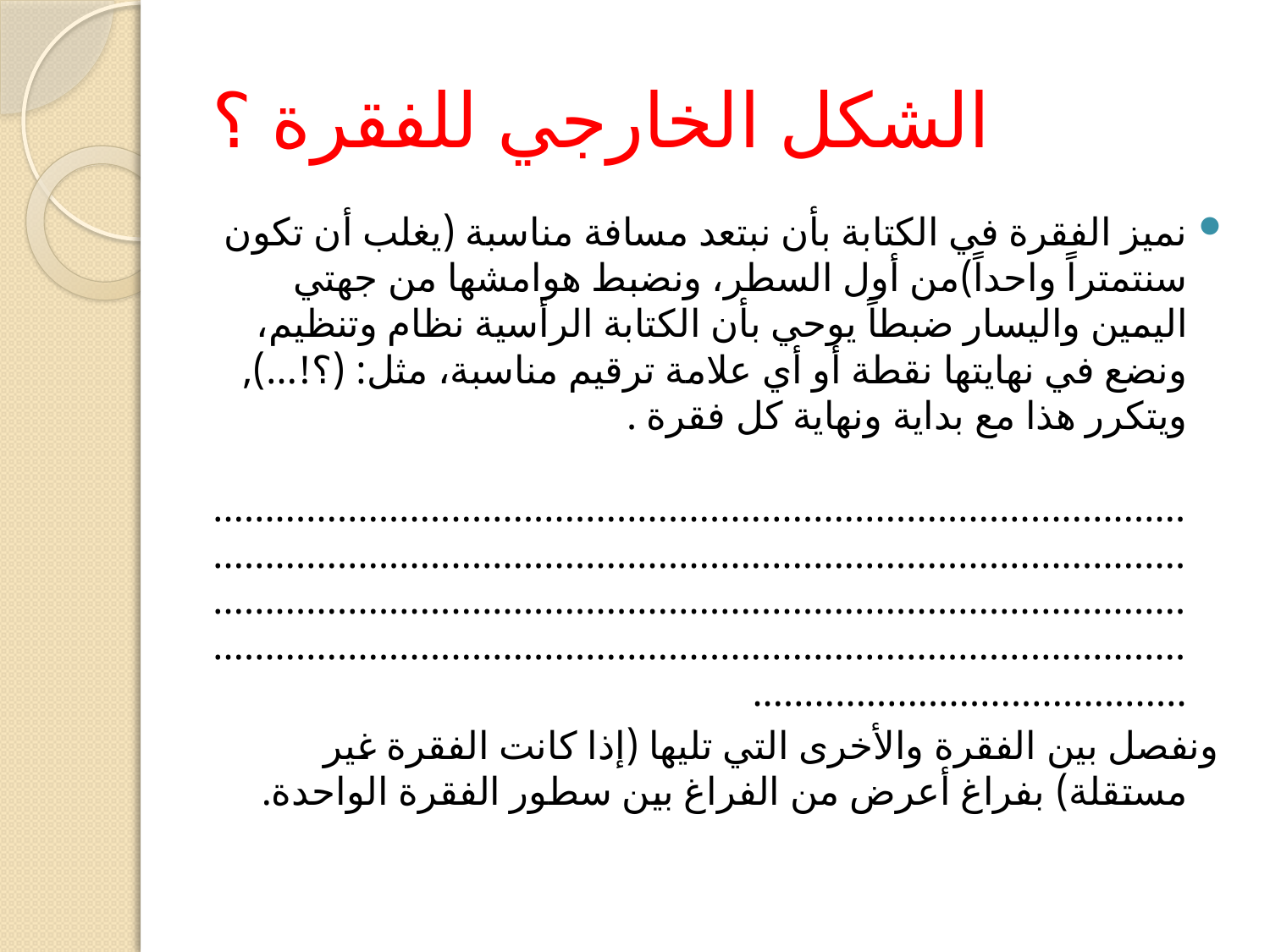

# الشكل الخارجي للفقرة ؟
نميز الفقرة في الكتابة بأن نبتعد مسافة مناسبة (يغلب أن تكون سنتمتراً واحداً)من أول السطر، ونضبط هوامشها من جهتي اليمين واليسار ضبطاً يوحي بأن الكتابة الرأسية نظام وتنظيم، ونضع في نهايتها نقطة أو أي علامة ترقيم مناسبة، مثل: (؟!...), ويتكرر هذا مع بداية ونهاية كل فقرة .
   	..................................................................................................................................................................................................................................................................................................................................................................................................................................
ونفصل بين الفقرة والأخرى التي تليها (إذا كانت الفقرة غير مستقلة) بفراغ أعرض من الفراغ بين سطور الفقرة الواحدة.